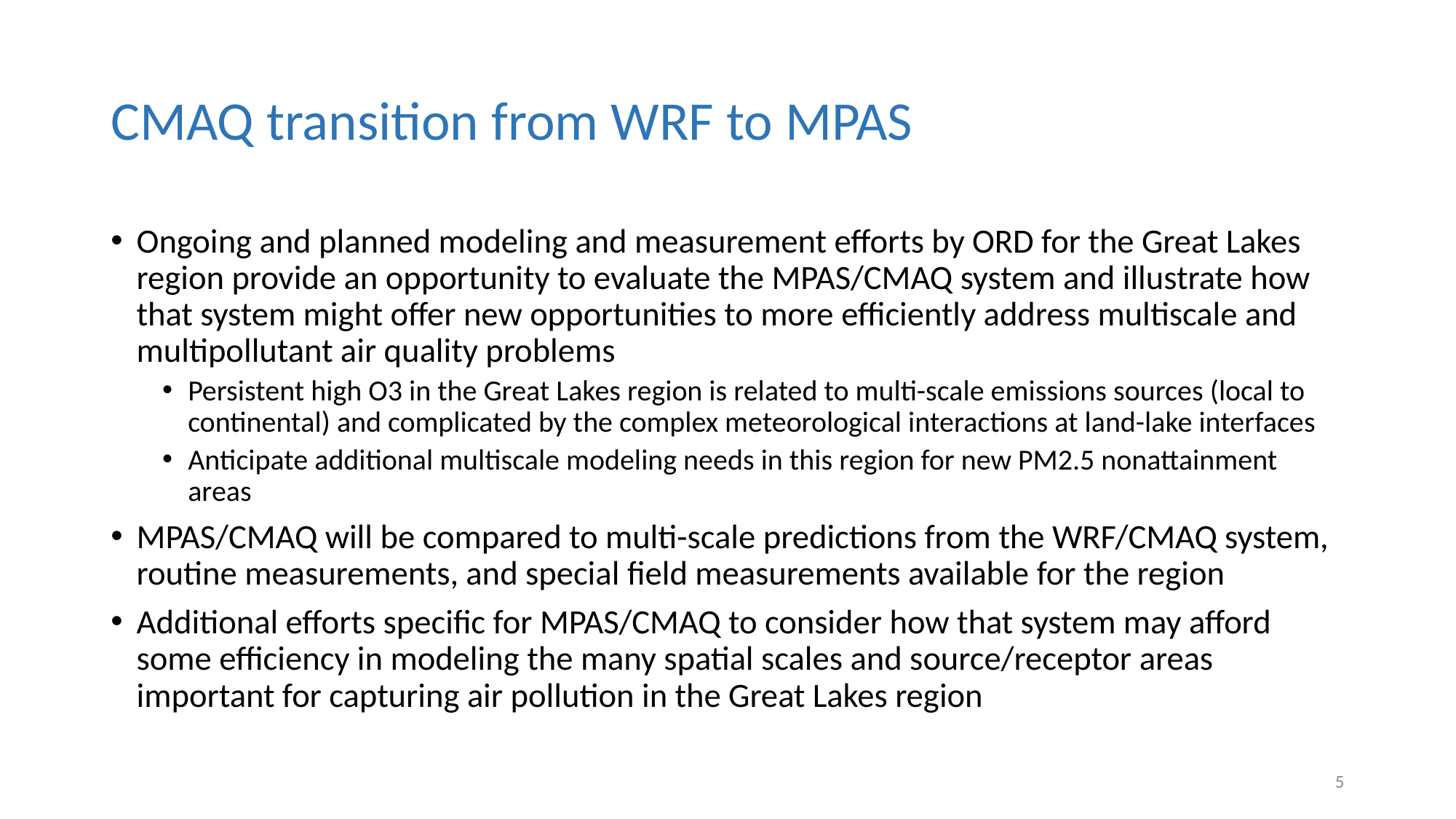

# CMAQ transition from WRF to MPAS
Ongoing and planned modeling and measurement efforts by ORD for the Great Lakes region provide an opportunity to evaluate the MPAS/CMAQ system and illustrate how that system might offer new opportunities to more efficiently address multiscale and multipollutant air quality problems
Persistent high O3 in the Great Lakes region is related to multi-scale emissions sources (local to continental) and complicated by the complex meteorological interactions at land-lake interfaces
Anticipate additional multiscale modeling needs in this region for new PM2.5 nonattainment areas
MPAS/CMAQ will be compared to multi-scale predictions from the WRF/CMAQ system, routine measurements, and special field measurements available for the region
Additional efforts specific for MPAS/CMAQ to consider how that system may afford some efficiency in modeling the many spatial scales and source/receptor areas important for capturing air pollution in the Great Lakes region
5